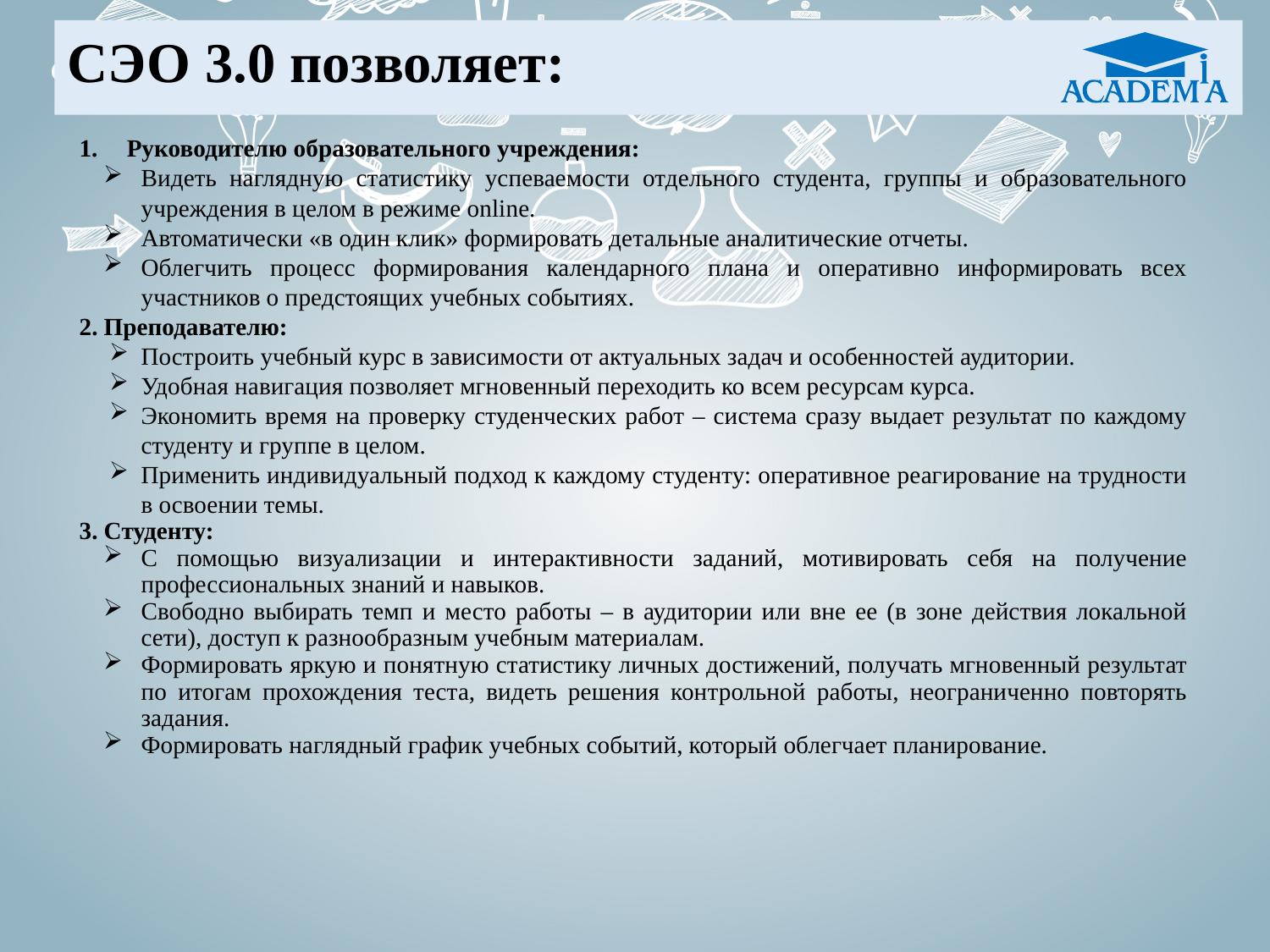

# СЭО 3.0 позволяет:

Руководителю образовательного учреждения:
Видеть наглядную статистику успеваемости отдельного студента, группы и образовательного учреждения в целом в режиме online.
Автоматически «в один клик» формировать детальные аналитические отчеты.
Облегчить процесс формирования календарного плана и оперативно информировать всех участников о предстоящих учебных событиях.
2. Преподавателю:
Построить учебный курс в зависимости от актуальных задач и особенностей аудитории.
Удобная навигация позволяет мгновенный переходить ко всем ресурсам курса.
Экономить время на проверку студенческих работ – система сразу выдает результат по каждому студенту и группе в целом.
Применить индивидуальный подход к каждому студенту: оперативное реагирование на трудности в освоении темы.
3. Студенту:
С помощью визуализации и интерактивности заданий, мотивировать себя на получение профессиональных знаний и навыков.
Свободно выбирать темп и место работы – в аудитории или вне ее (в зоне действия локальной сети), доступ к разнообразным учебным материалам.
Формировать яркую и понятную статистику личных достижений, получать мгновенный результат по итогам прохождения теста, видеть решения контрольной работы, неограниченно повторять задания.
Формировать наглядный график учебных событий, который облегчает планирование.